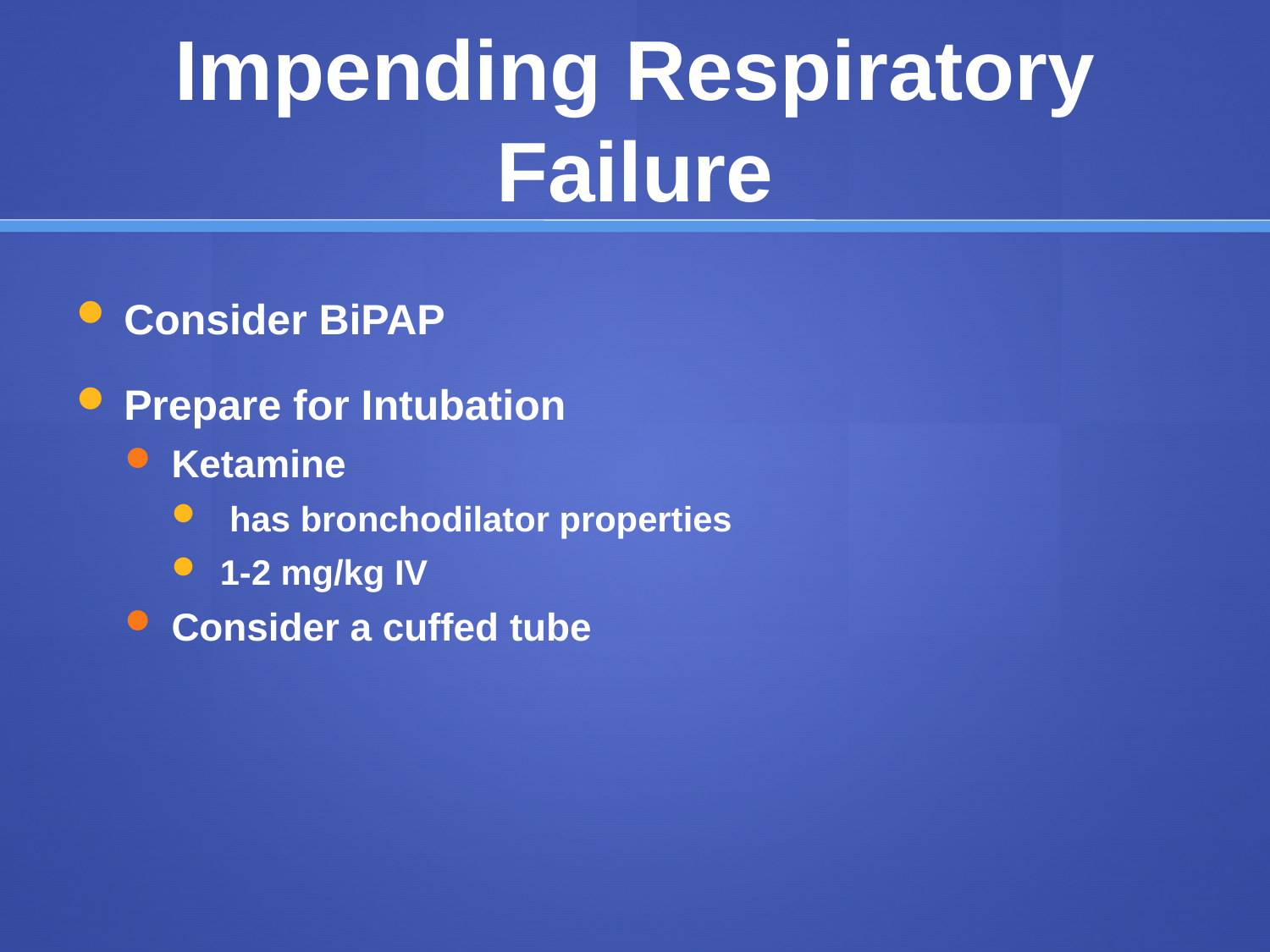

# Impending Respiratory Failure
Consider BiPAP
Prepare for Intubation
Ketamine
 has bronchodilator properties
1-2 mg/kg IV
Consider a cuffed tube